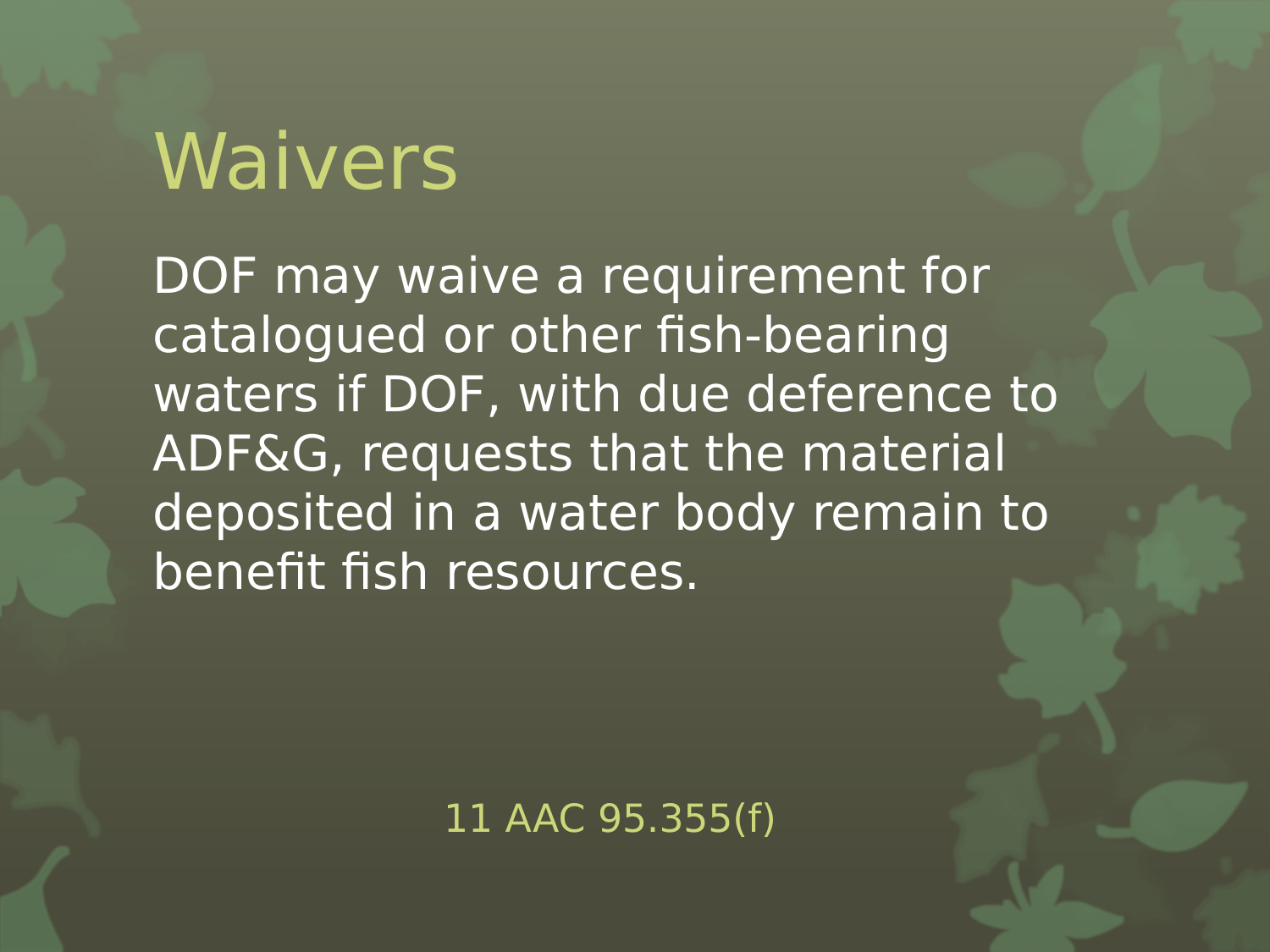

# Waivers
DOF may waive a requirement for catalogued or other fish-bearing waters if DOF, with due deference to ADF&G, requests that the material deposited in a water body remain to benefit fish resources.

									   11 AAC 95.355(f)